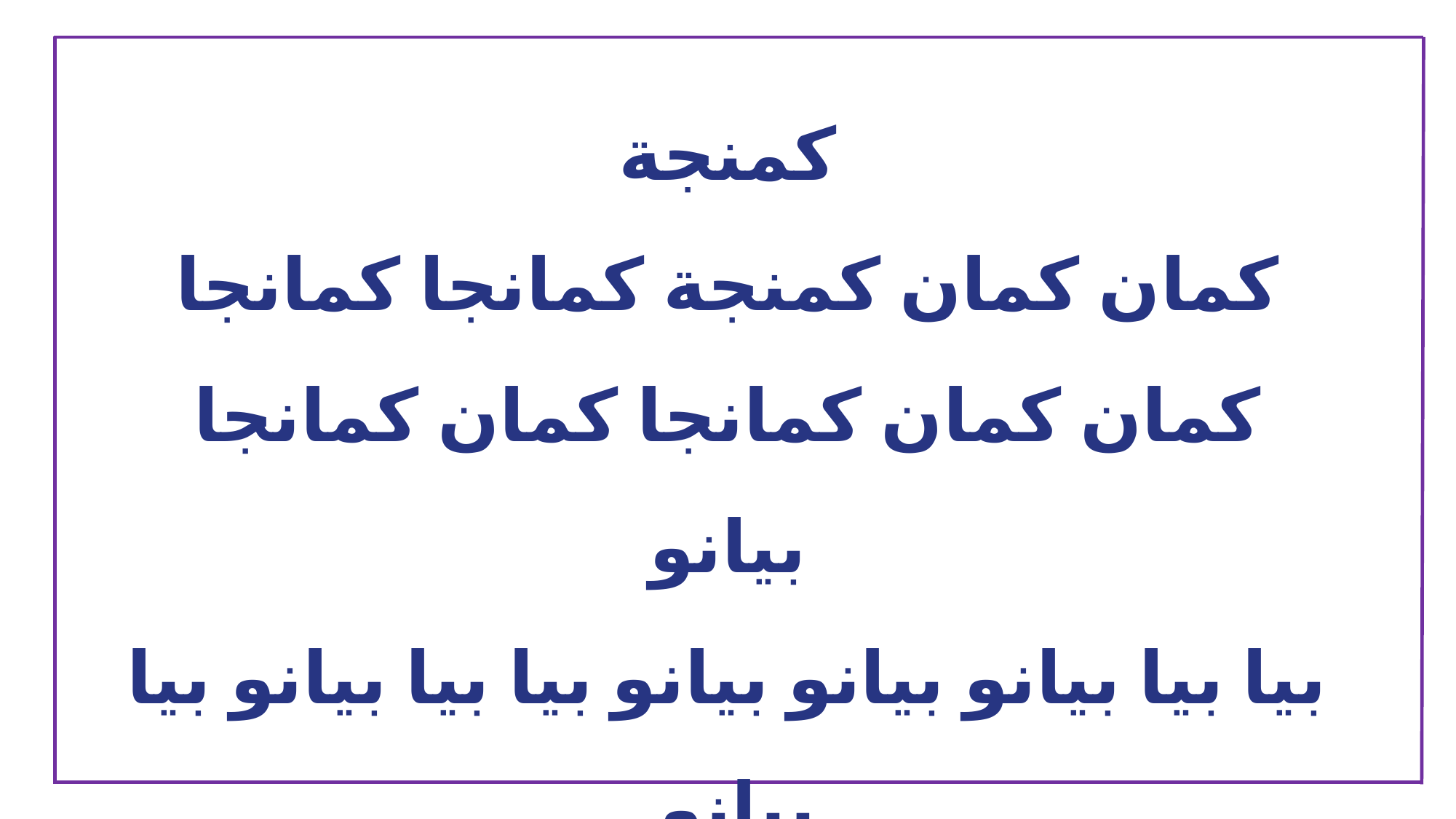

كمنجة
كمان كمان كمنجة كمانجا كمانجا كمان كمان كمانجا كمان كمانجا
بيانو
بيا بيا بيانو بيانو بيانو بيا بيا بيانو بيا بيانو